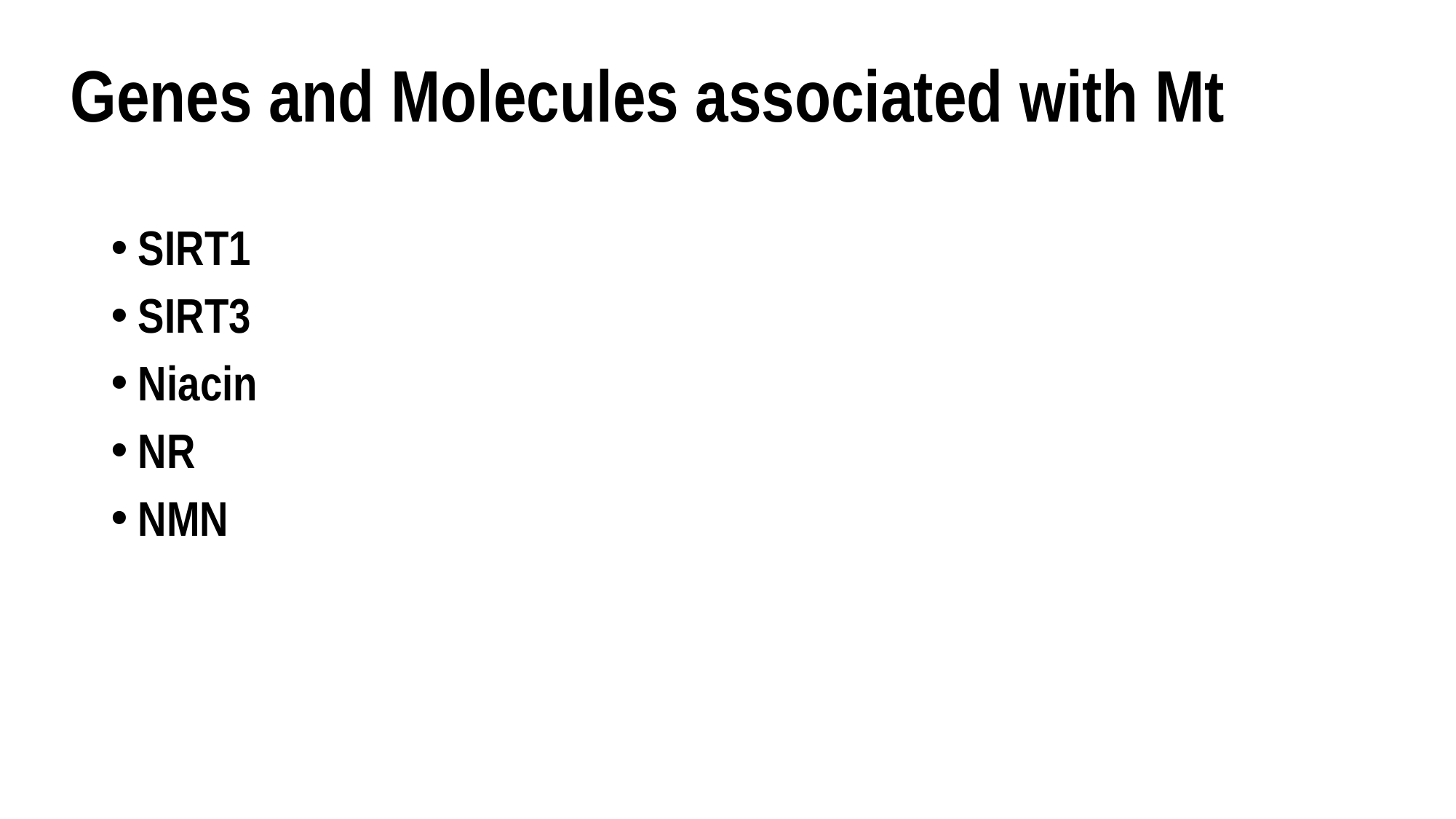

# Genes and Molecules associated with Mt
SIRT1
SIRT3
Niacin
NR
NMN